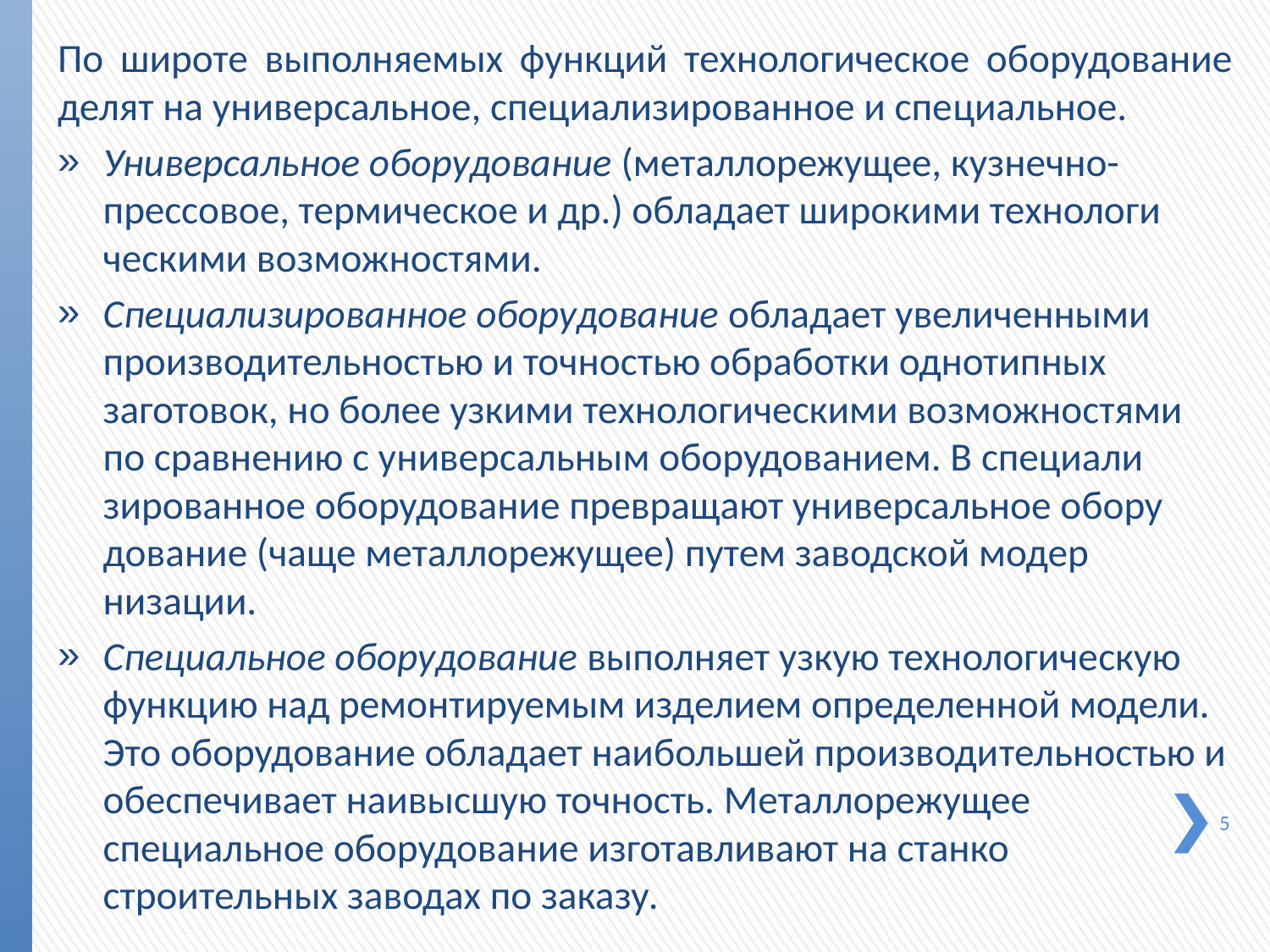

По широте выполняемых функций технологическое обору­дование делят на универсальное, специализированное и спе­циальное.
Универсальное оборудование (металлорежущее, кузнечно- прессовое, термическое и др.) обладает широкими технологи­ческими возможностями.
Специализированное оборудование обладает увеличенными производительностью и точностью обработки однотипных заготовок, но более узкими технологическими возможностями по сравнению с универсальным оборудованием. В специали­зированное оборудование превращают универсальное обору­дование (чаще металлорежущее) путем заводской модер­низации.
Специальное оборудование выполняет узкую технологиче­скую функцию над ремонтируемым изделием определенной модели. Это оборудование обладает наибольшей производи­тельностью и обеспечивает наивысшую точность. Металлоре­жущее специальное оборудование изготавливают на станко­строительных заводах по заказу.
5